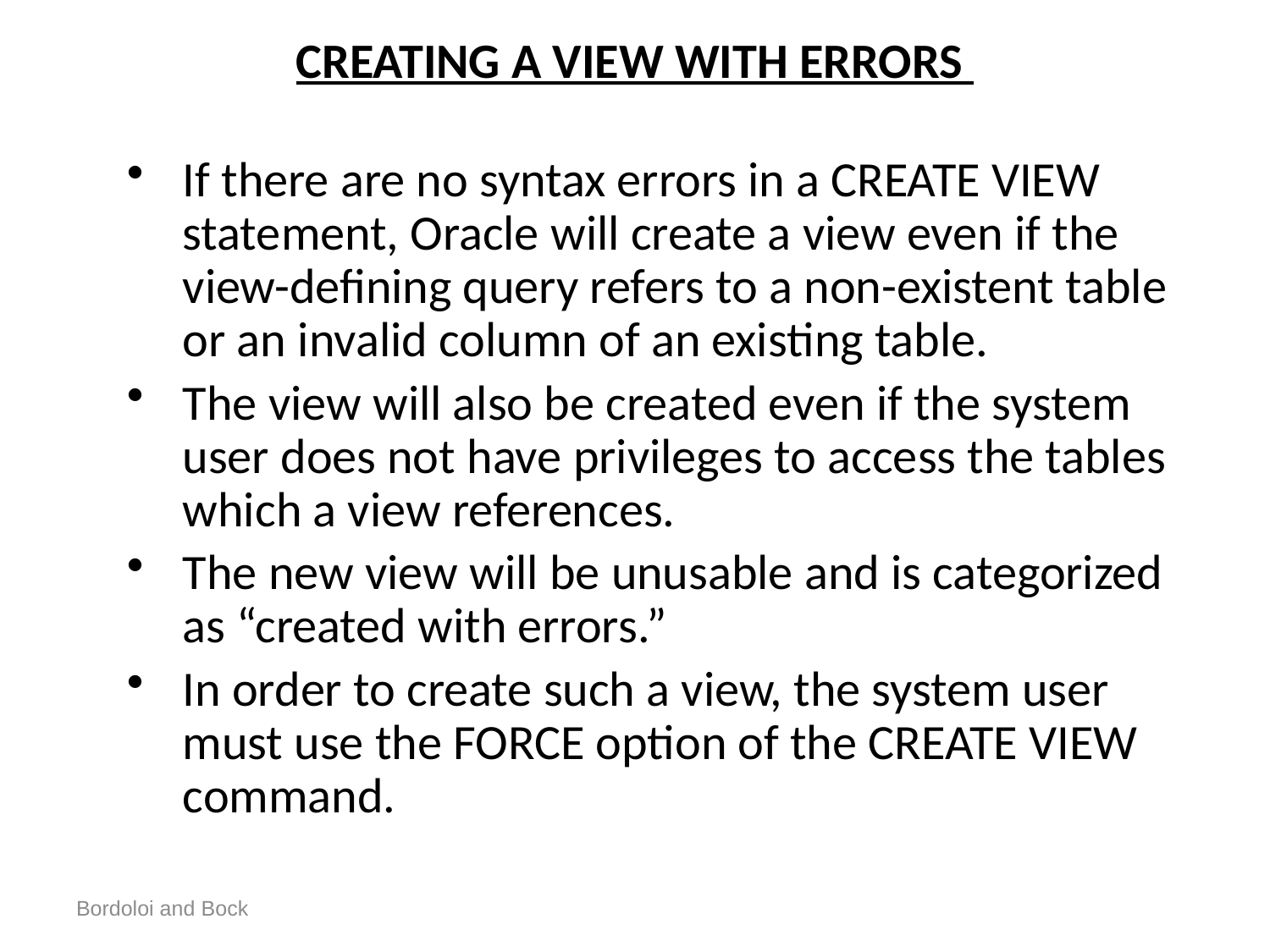

# CREATING A VIEW WITH ERRORS
If there are no syntax errors in a CREATE VIEW statement, Oracle will create a view even if the view-defining query refers to a non-existent table or an invalid column of an existing table.
The view will also be created even if the system user does not have privileges to access the tables which a view references.
The new view will be unusable and is categorized as “created with errors.”
In order to create such a view, the system user must use the FORCE option of the CREATE VIEW command.
Bordoloi and Bock